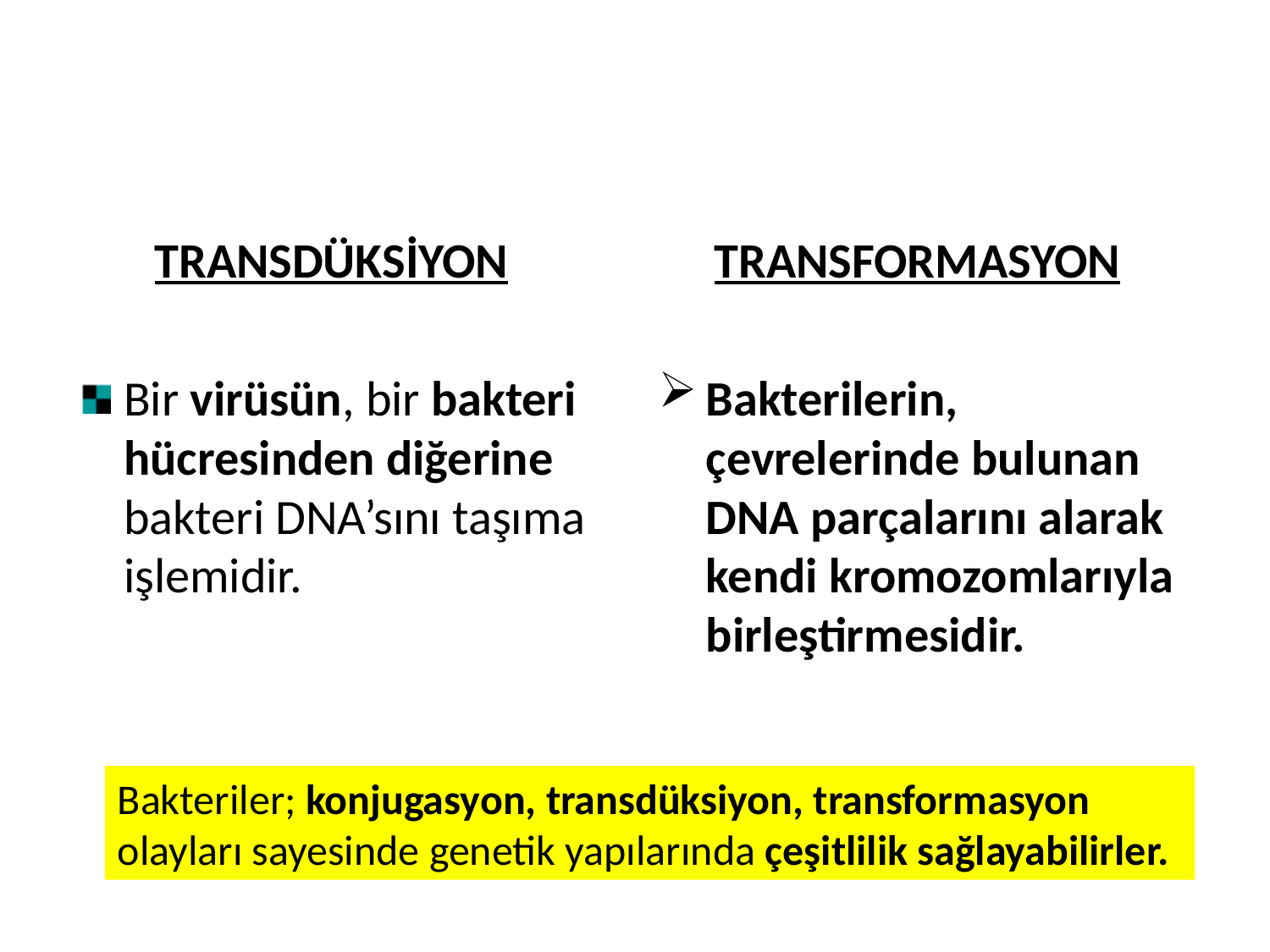

#
       TRANSDÜKSİYON

Bir virüsün, bir bakteri hücresinden diğerine bakteri DNA’sını taşıma işlemidir.
     TRANSFORMASYON

Bakterilerin, çevrelerinde bulunan DNA parçalarını alarak kendi kromozomlarıyla birleştirmesidir.

Bakteriler; konjugasyon, transdüksiyon, transformasyon olayları sayesinde genetik yapılarında çeşitlilik sağlayabilirler.